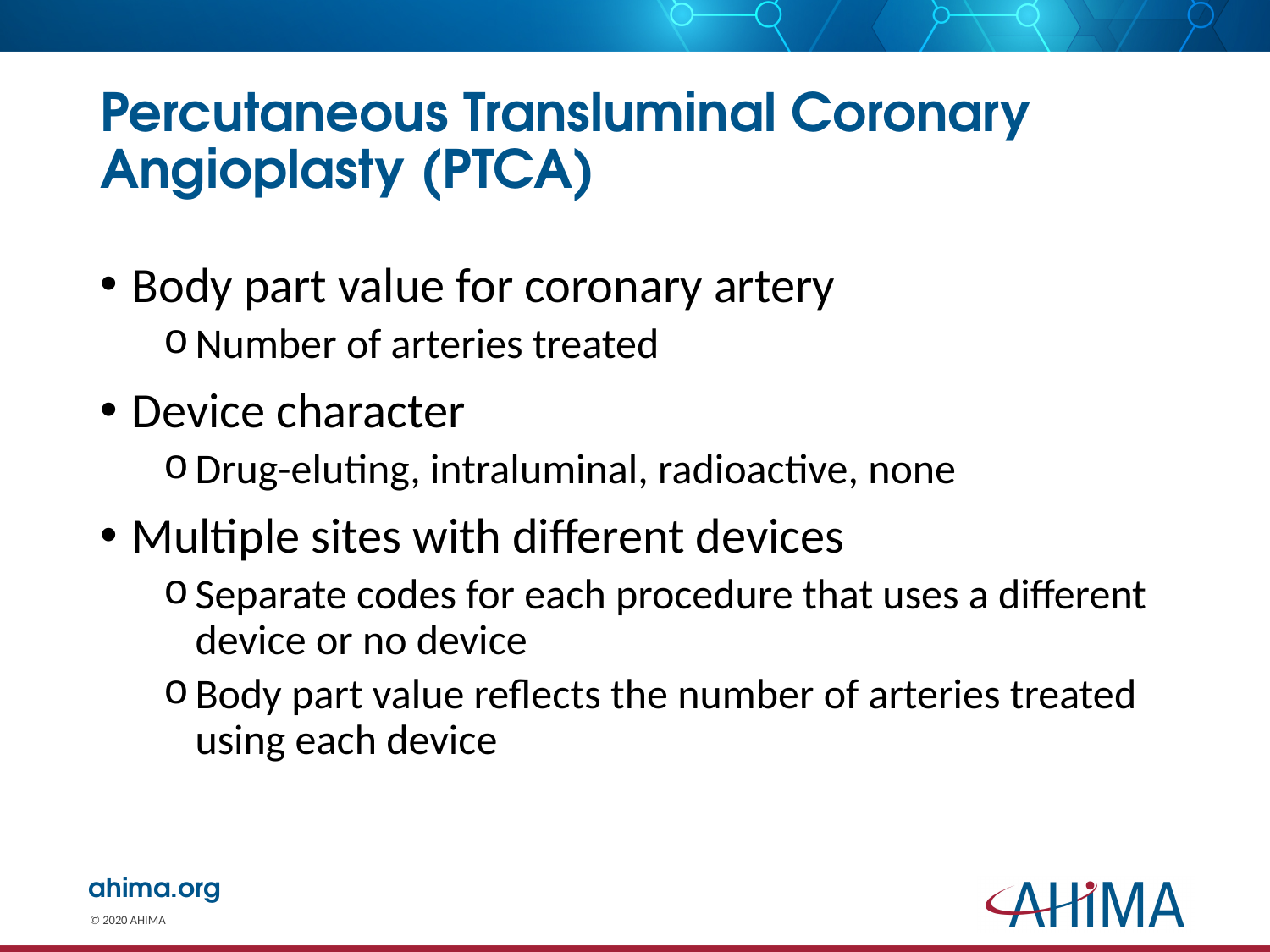

# Percutaneous Transluminal Coronary Angioplasty (PTCA)
Body part value for coronary artery
Number of arteries treated
Device character
Drug-eluting, intraluminal, radioactive, none
Multiple sites with different devices
Separate codes for each procedure that uses a different device or no device
Body part value reflects the number of arteries treated using each device